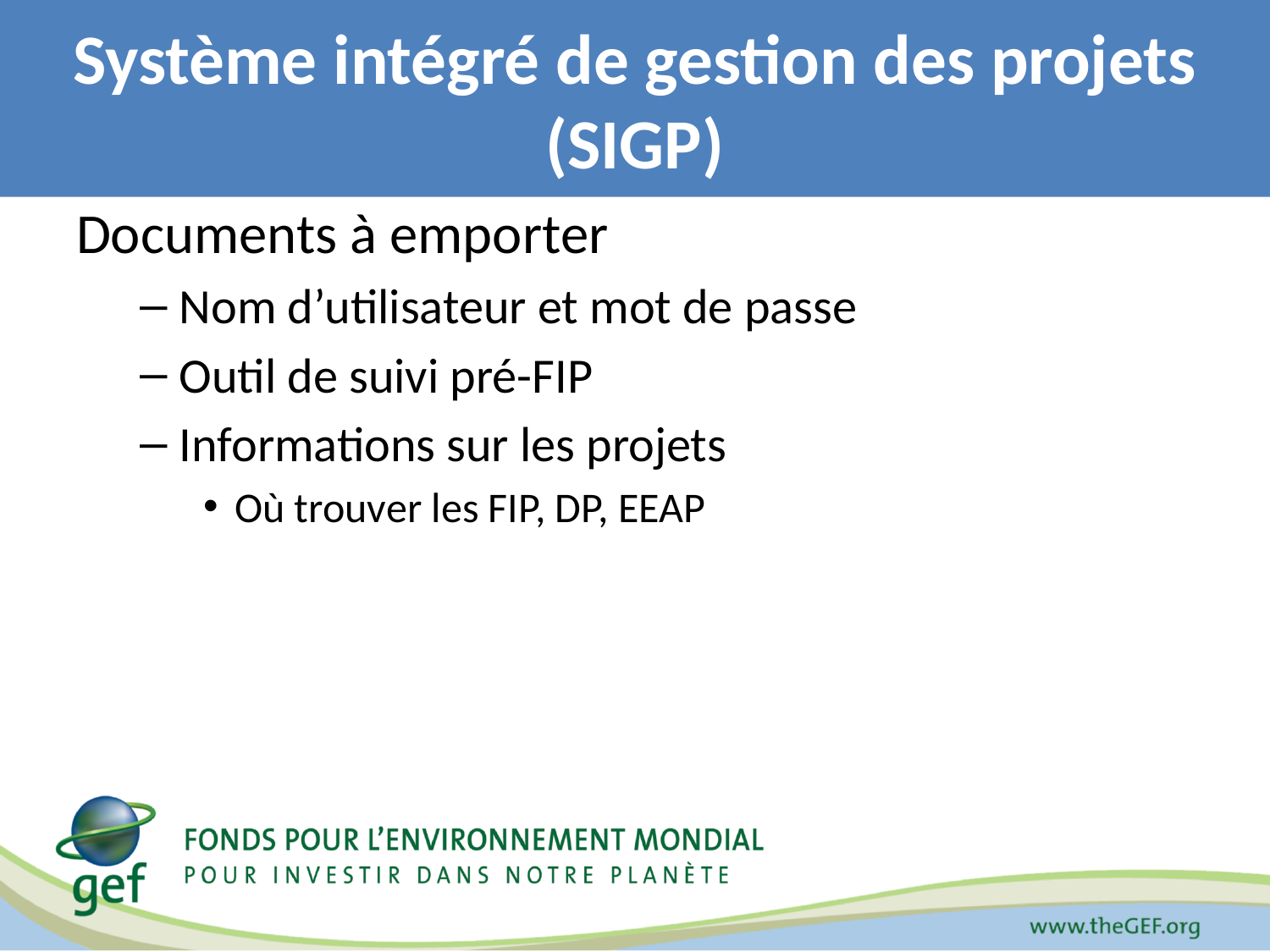

# Système intégré de gestion des projets (SIGP)
Documents à emporter
Nom d’utilisateur et mot de passe
Outil de suivi pré-FIP
Informations sur les projets
Où trouver les FIP, DP, EEAP